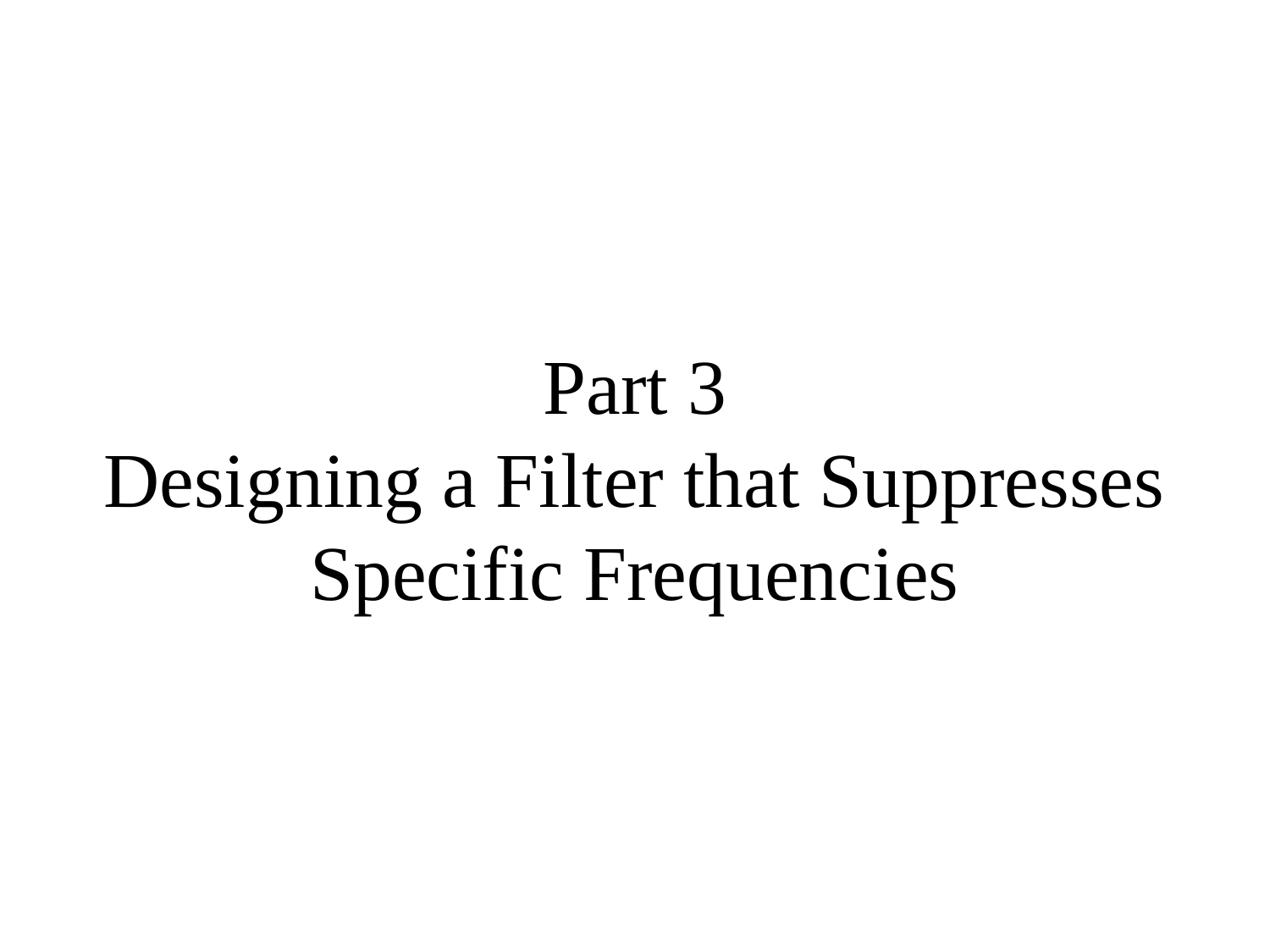

# Part 3 Designing a Filter that Suppresses Specific Frequencies